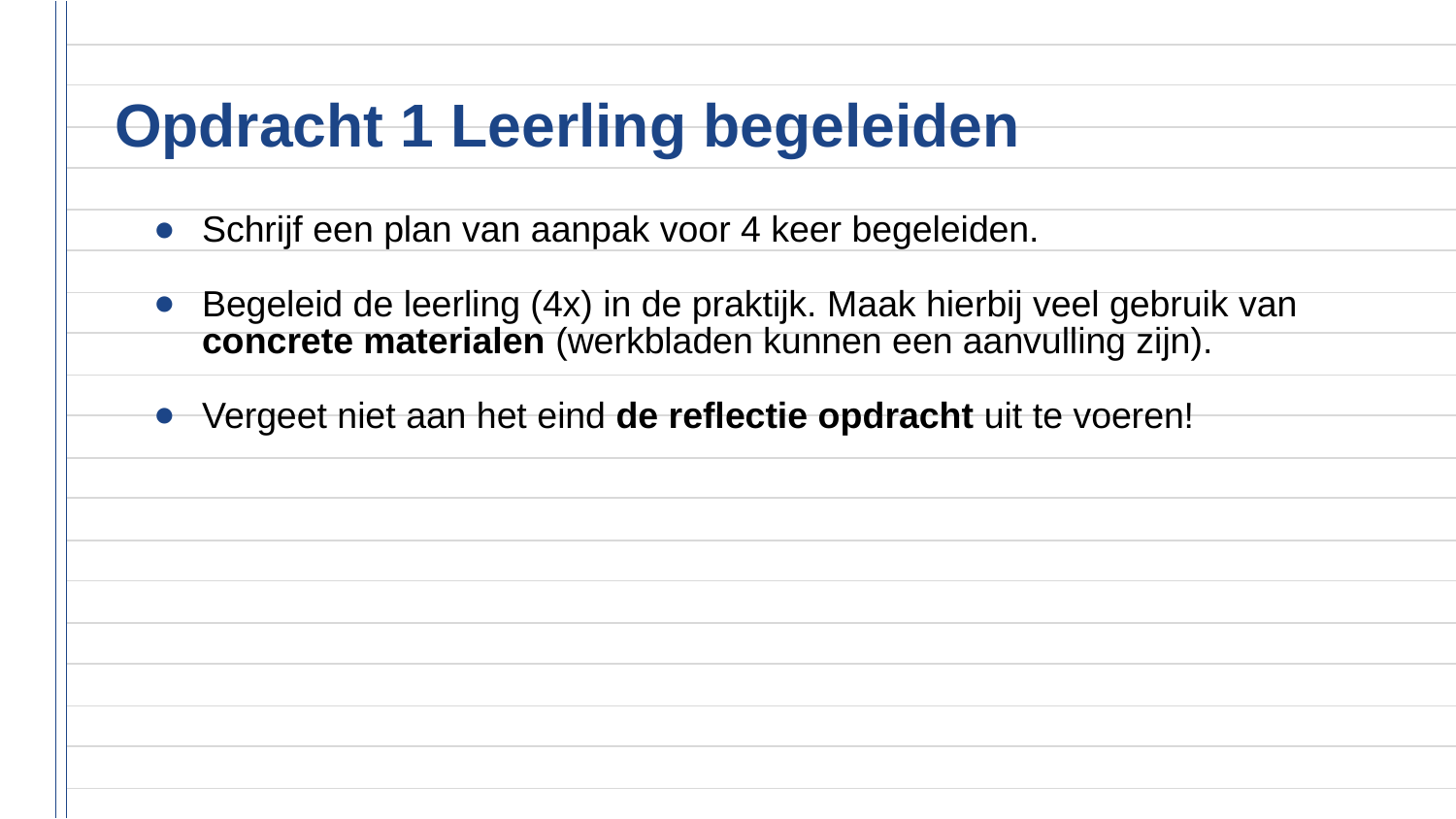

# Opdracht 1 Leerling begeleiden
Schrijf een plan van aanpak voor 4 keer begeleiden.

Begeleid de leerling (4x) in de praktijk. Maak hierbij veel gebruik van concrete materialen (werkbladen kunnen een aanvulling zijn).

Vergeet niet aan het eind de reflectie opdracht uit te voeren!